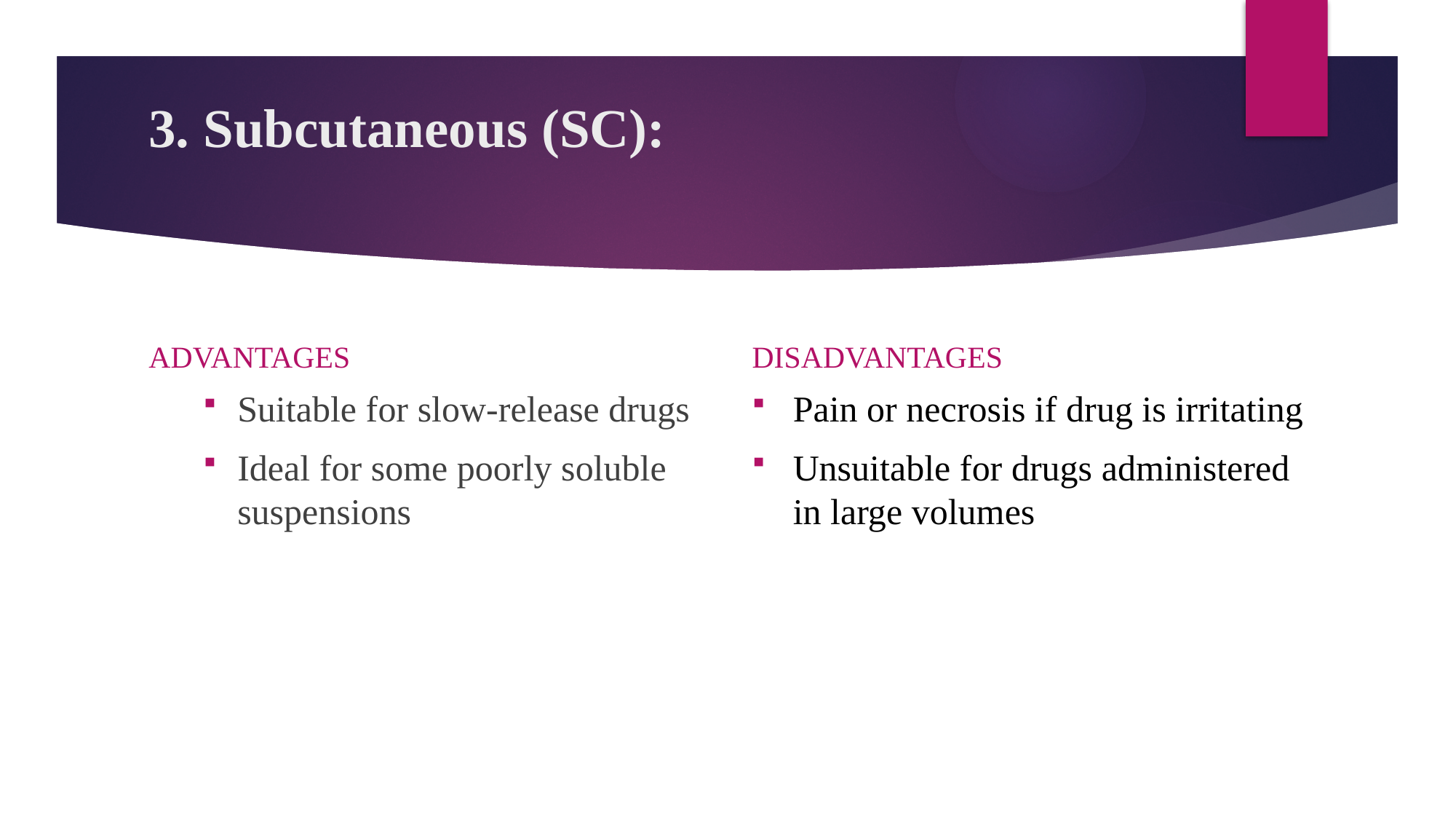

# 3. Subcutaneous (SC):
ADVANTAGES
DISADVANTAGES
Suitable for slow-release drugs
Ideal for some poorly soluble suspensions

Pain or necrosis if drug is irritating
Unsuitable for drugs administered in large volumes